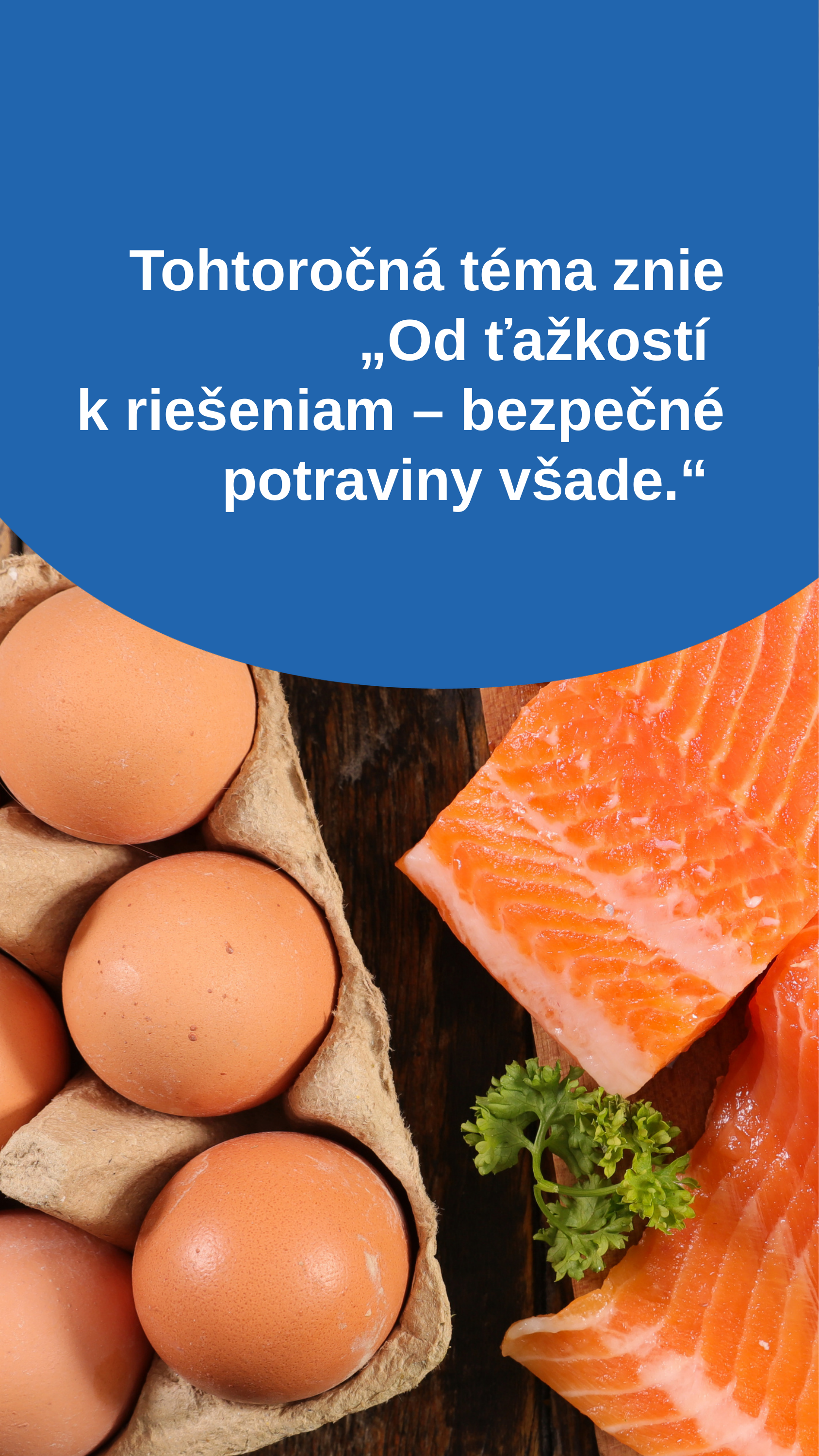

Tohtoročná téma znie „Od ťažkostí
k riešeniam – bezpečné potraviny všade.“